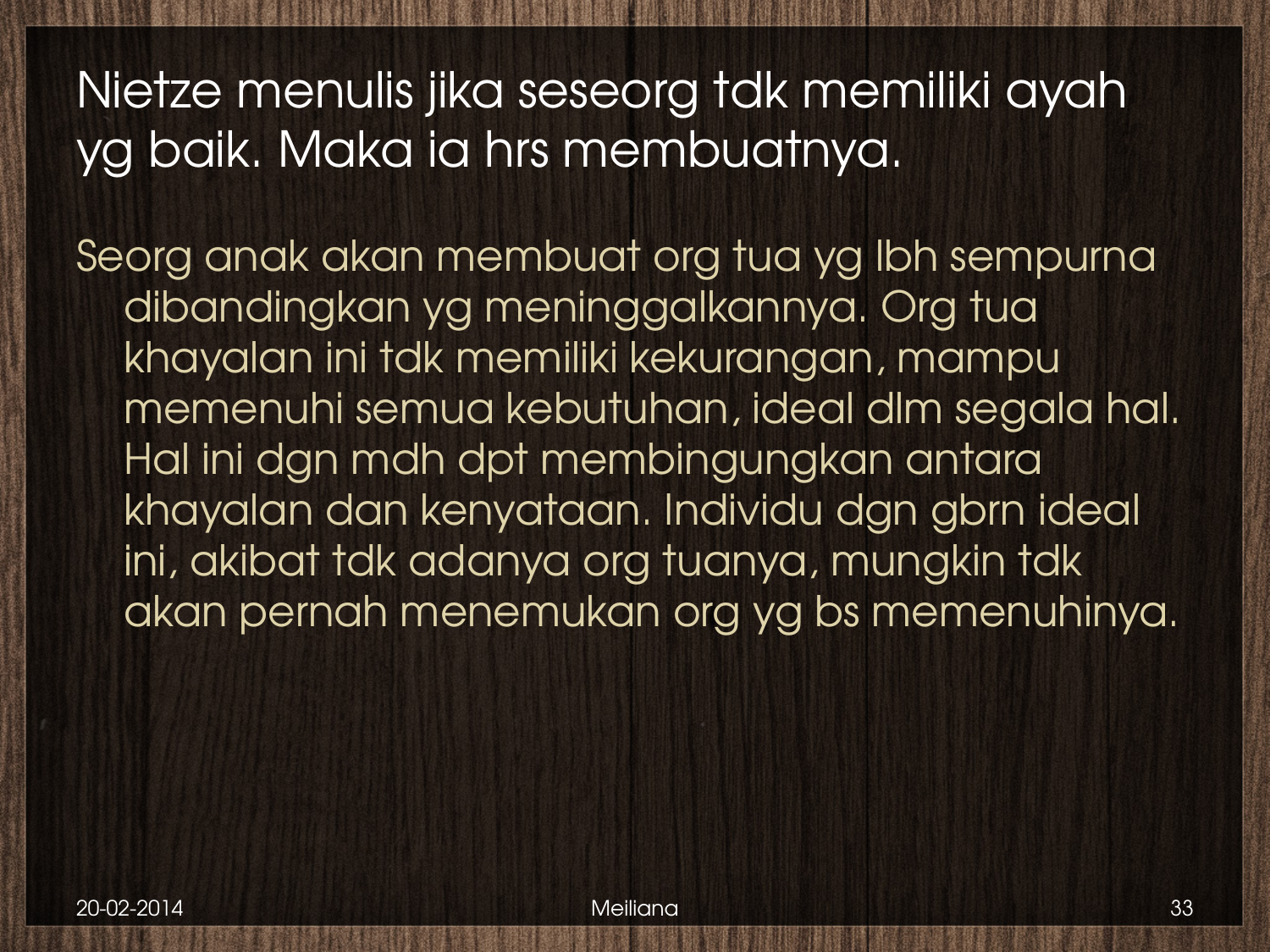

# Nietze menulis jika seseorg tdk memiliki ayah yg baik. Maka ia hrs membuatnya.
Seorg anak akan membuat org tua yg lbh sempurna dibandingkan yg meninggalkannya. Org tua khayalan ini tdk memiliki kekurangan, mampu memenuhi semua kebutuhan, ideal dlm segala hal. Hal ini dgn mdh dpt membingungkan antara khayalan dan kenyataan. Individu dgn gbrn ideal ini, akibat tdk adanya org tuanya, mungkin tdk akan pernah menemukan org yg bs memenuhinya.

20-02-2014
Meiliana
33